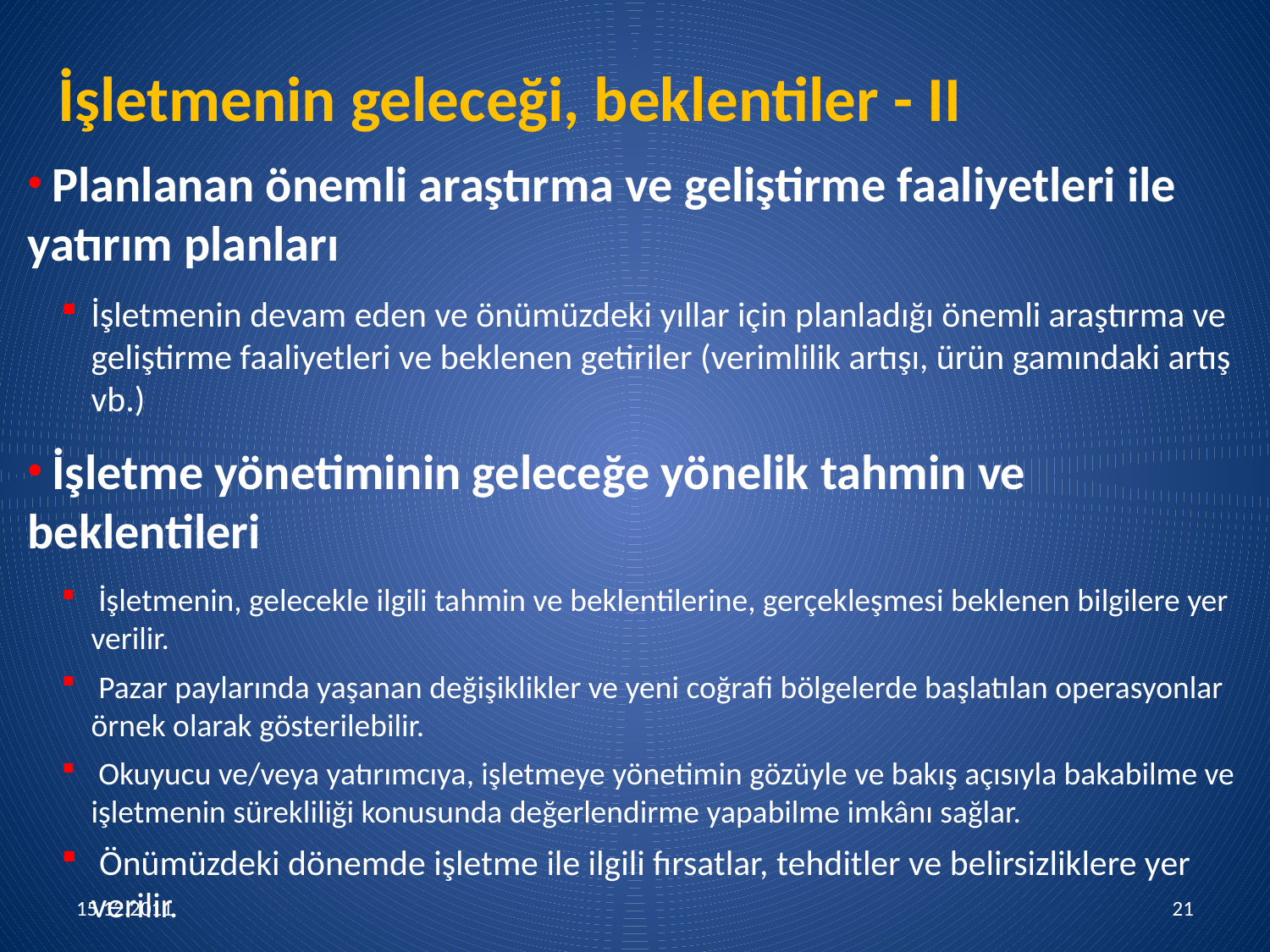

# İşletmenin geleceği, beklentiler - II
 Planlanan önemli araştırma ve geliştirme faaliyetleri ile yatırım planları
İşletmenin devam eden ve önümüzdeki yıllar için planladığı önemli araştırma ve geliştirme faaliyetleri ve beklenen getiriler (verimlilik artışı, ürün gamındaki artış vb.)
 İşletme yönetiminin geleceğe yönelik tahmin ve beklentileri
 İşletmenin, gelecekle ilgili tahmin ve beklentilerine, gerçekleşmesi beklenen bilgilere yer verilir.
 Pazar paylarında yaşanan değişiklikler ve yeni coğrafi bölgelerde başlatılan operasyonlar  örnek olarak gösterilebilir.
 Okuyucu ve/veya yatırımcıya, işletmeye yönetimin gözüyle ve bakış açısıyla bakabilme ve işletmenin sürekliliği konusunda değerlendirme yapabilme imkânı sağlar.
 Önümüzdeki dönemde işletme ile ilgili fırsatlar, tehditler ve belirsizliklere yer verilir.

15.12.2011
21